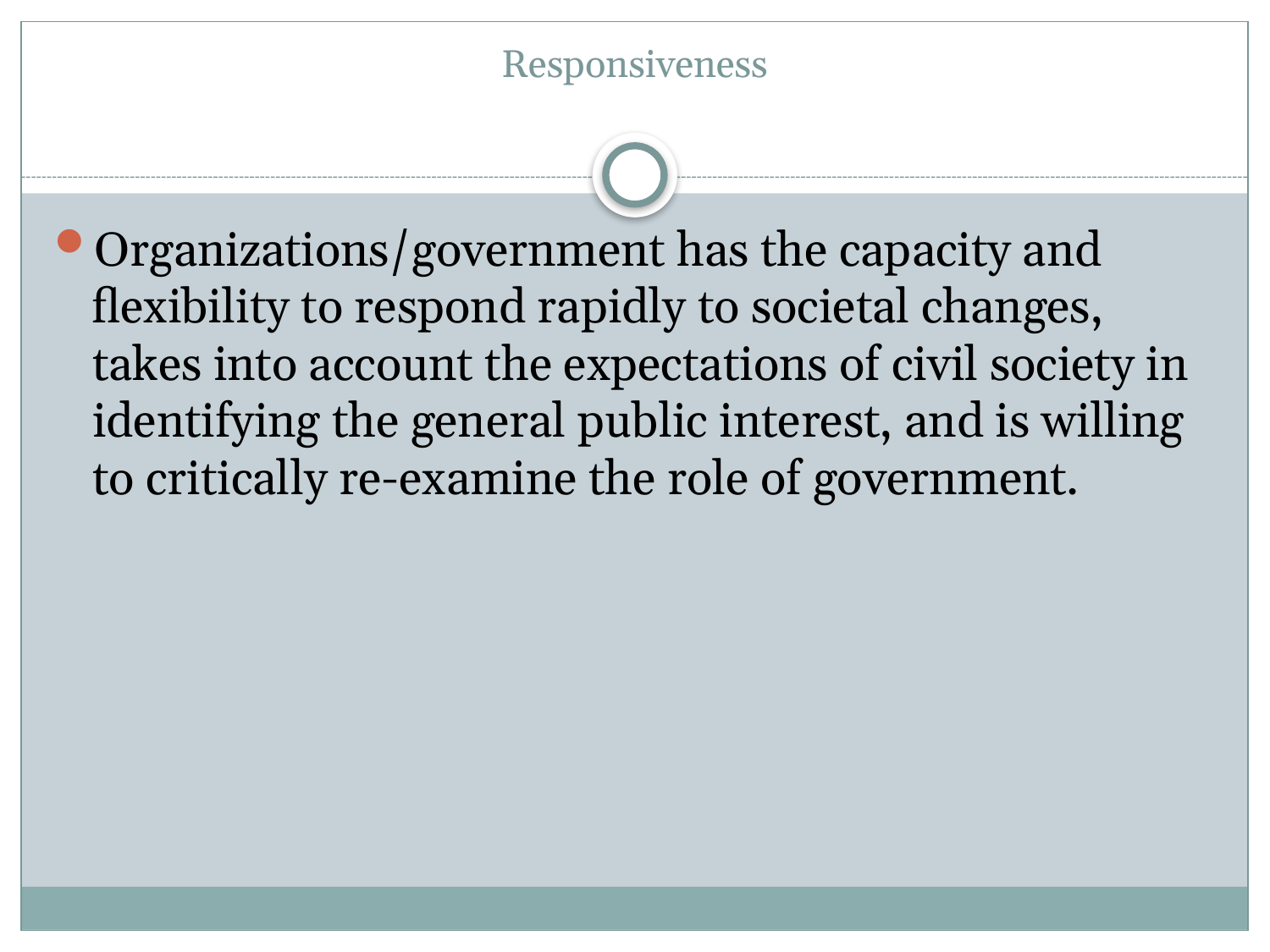

# Responsiveness
Organizations/government has the capacity and flexibility to respond rapidly to societal changes, takes into account the expectations of civil society in identifying the general public interest, and is willing to critically re-examine the role of government.